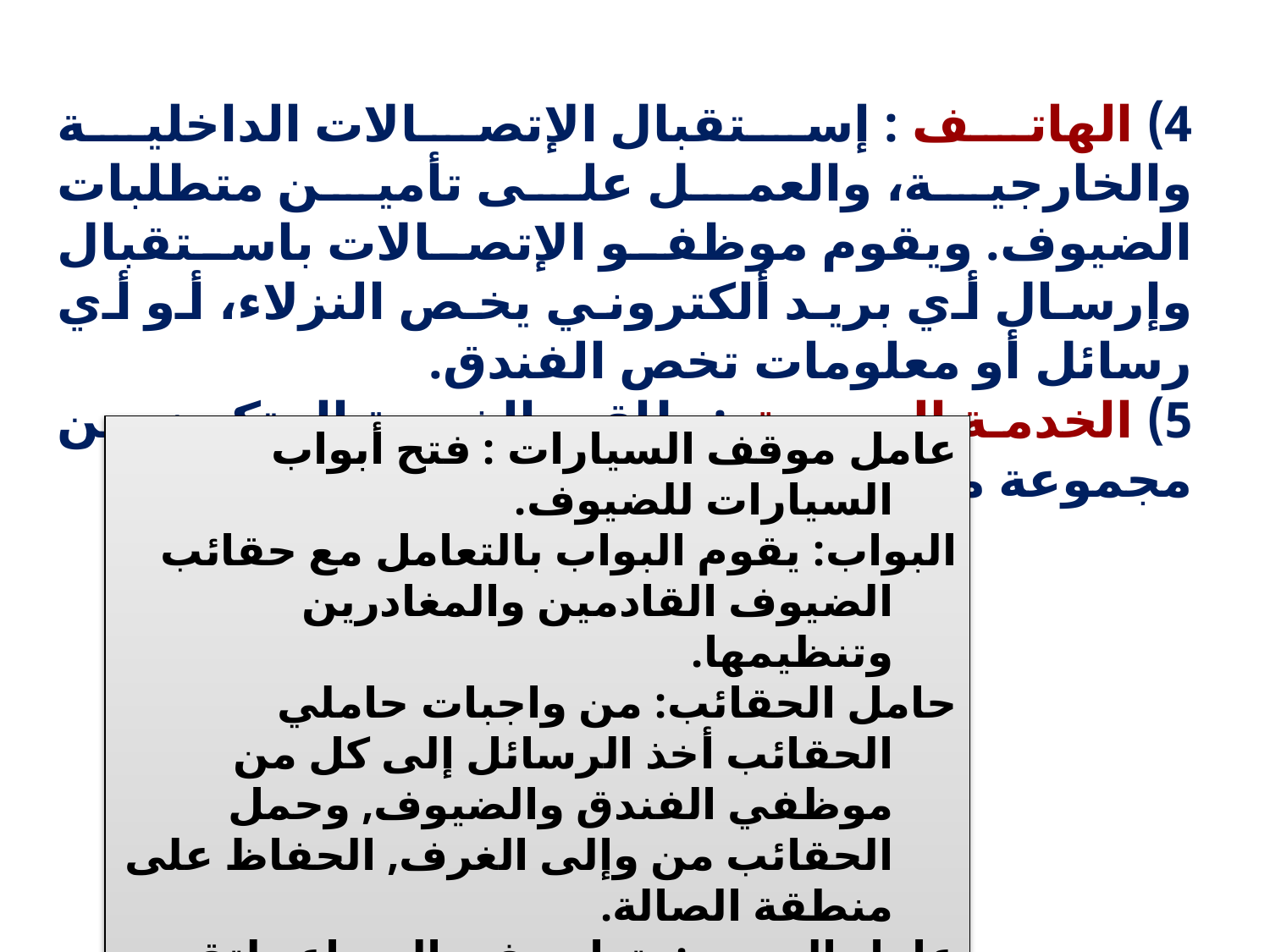

4) الهاتف : إستقبال الإتصالات الداخلية والخارجية، والعمل على تأمين متطلبات الضيوف. ويقوم موظفو الإتصالات باستقبال وإرسال أي بريد ألكتروني يخص النزلاء، أو أي رسائل أو معلومات تخص الفندق.
5) الخدمة الموحدة  : طاقم الخدمة المتكون من مجموعة من العاملين عناوين مختلفة :
عامل موقف السيارات : فتح أبواب السيارات للضيوف.
البواب: يقوم البواب بالتعامل مع حقائب الضيوف القادمين والمغادرين وتنظيمها.
حامل الحقائب: من واجبات حاملي الحقائب أخذ الرسائل إلى كل من موظفي الفندق والضيوف, وحمل الحقائب من وإلى الغرف, الحفاظ على منطقة الصالة.
عامل المصعد: يتواجد في المصاعد لتقديم خدمة إيصال الضيوف الى الطابق المخصص بغرفهم.